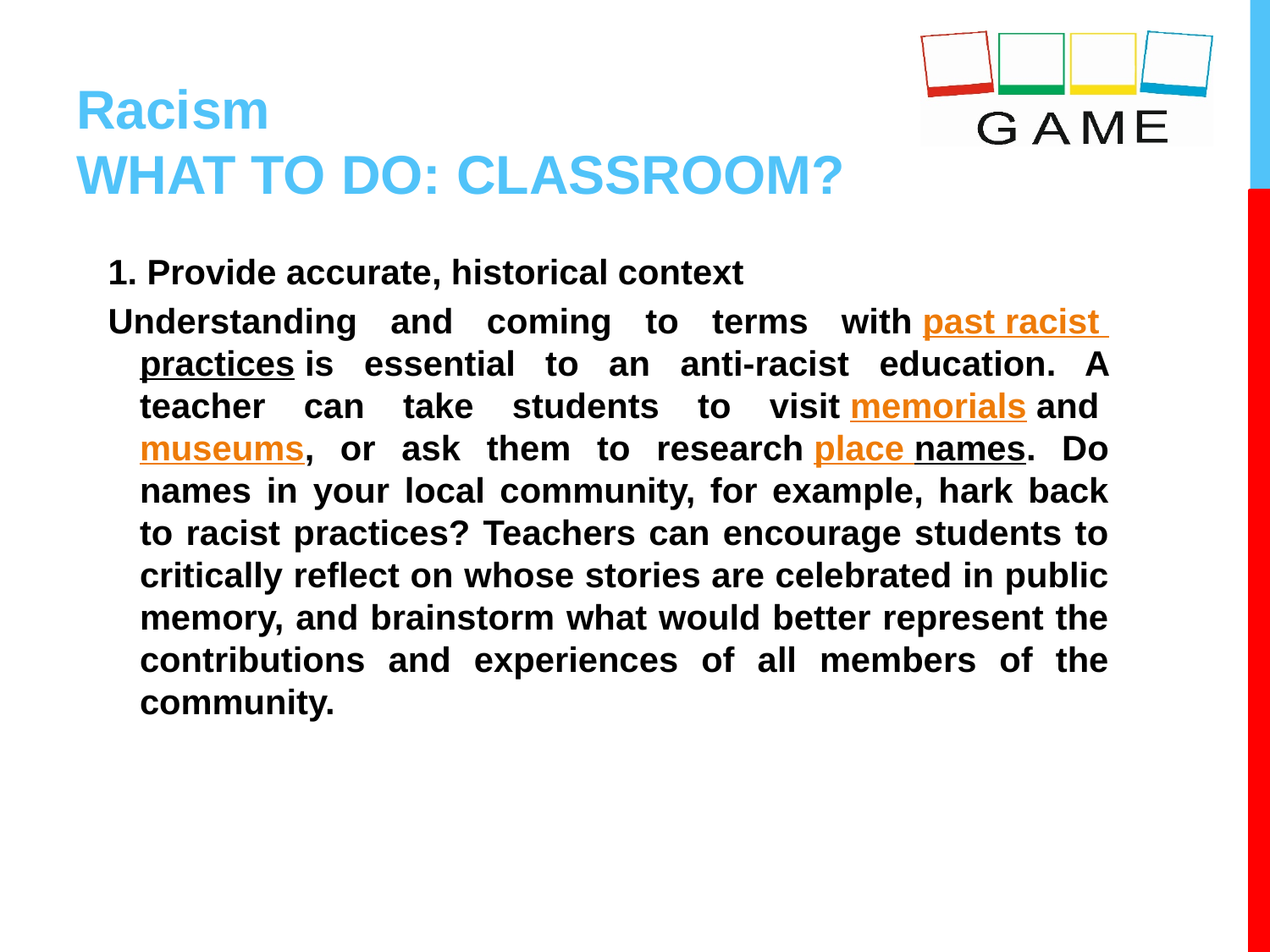

# Racism WHAT TO DO: CLASSROOM?
1. Provide accurate, historical context
Understanding and coming to terms with past racist practices is essential to an anti-racist education. A teacher can take students to visit memorials and museums, or ask them to research place names. Do names in your local community, for example, hark back to racist practices? Teachers can encourage students to critically reflect on whose stories are celebrated in public memory, and brainstorm what would better represent the contributions and experiences of all members of the community.